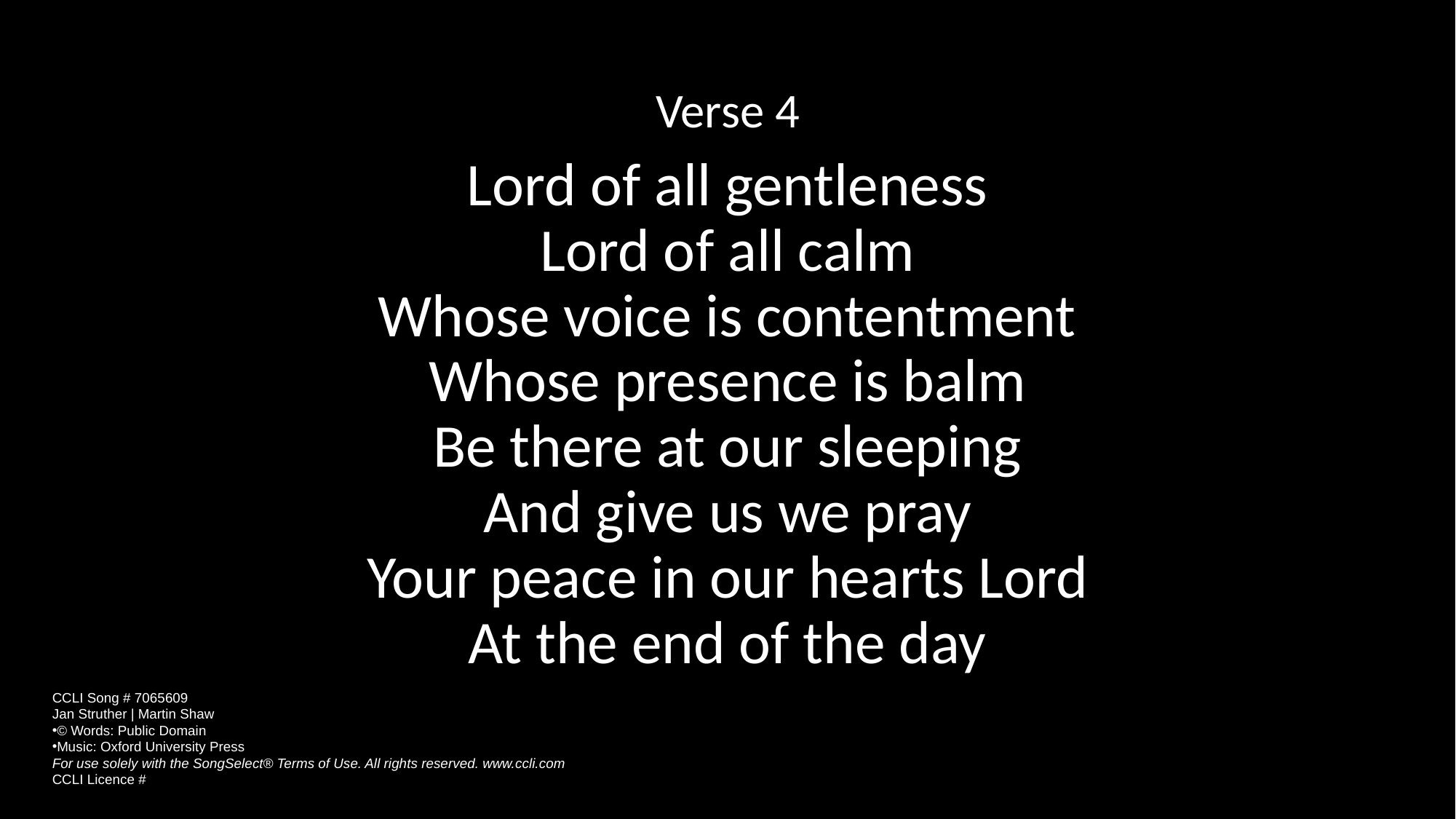

Verse 4
Lord of all gentleness
Lord of all calm
Whose voice is contentment
Whose presence is balm
Be there at our sleeping
And give us we pray
Your peace in our hearts Lord
At the end of the day
CCLI Song # 7065609
Jan Struther | Martin Shaw
© Words: Public Domain
Music: Oxford University Press
For use solely with the SongSelect® Terms of Use. All rights reserved. www.ccli.com
CCLI Licence #